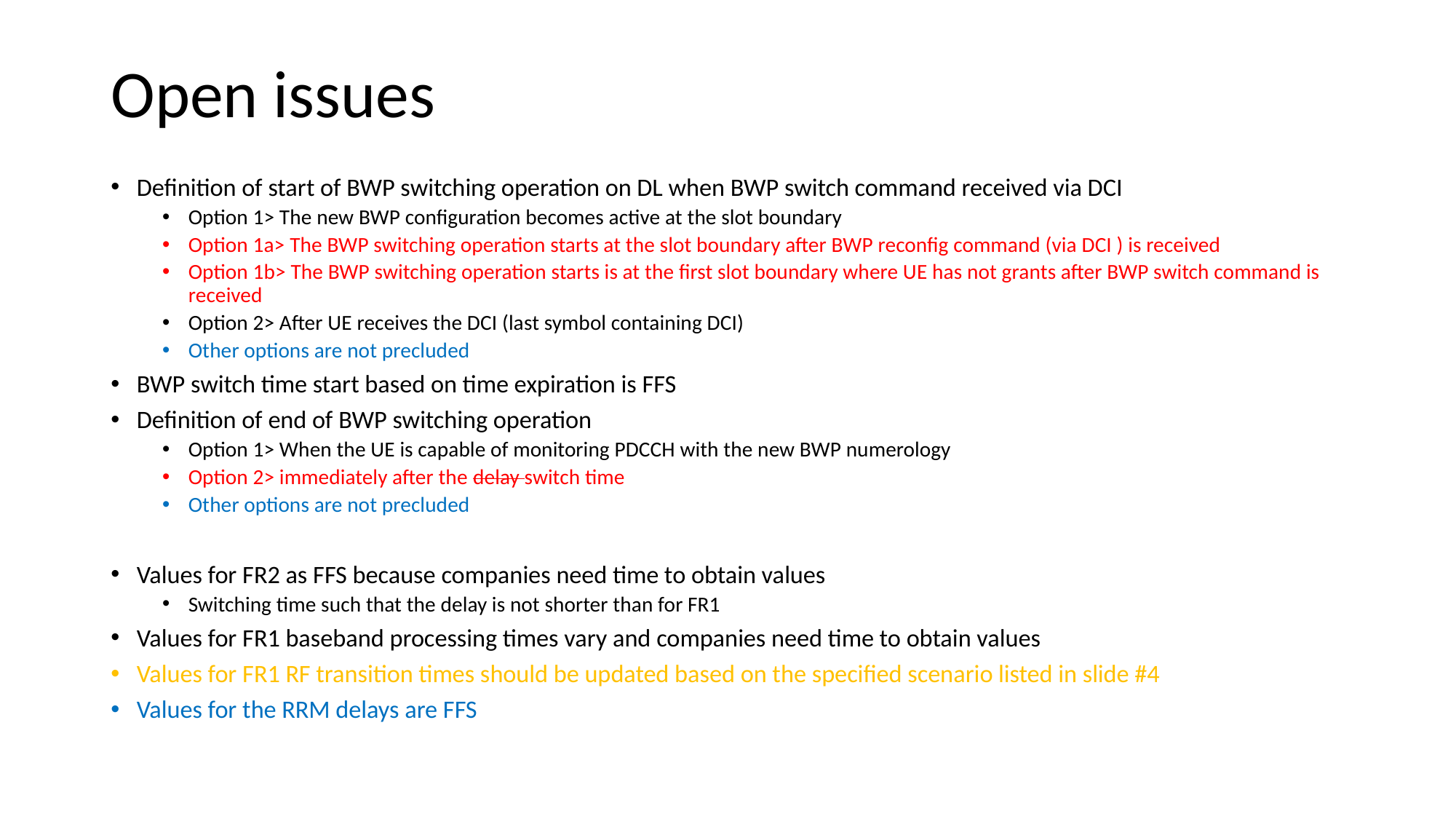

# Open issues
Definition of start of BWP switching operation on DL when BWP switch command received via DCI
Option 1> The new BWP configuration becomes active at the slot boundary
Option 1a> The BWP switching operation starts at the slot boundary after BWP reconfig command (via DCI ) is received
Option 1b> The BWP switching operation starts is at the first slot boundary where UE has not grants after BWP switch command is received
Option 2> After UE receives the DCI (last symbol containing DCI)
Other options are not precluded
BWP switch time start based on time expiration is FFS
Definition of end of BWP switching operation
Option 1> When the UE is capable of monitoring PDCCH with the new BWP numerology
Option 2> immediately after the delay switch time
Other options are not precluded

Values for FR2 as FFS because companies need time to obtain values
Switching time such that the delay is not shorter than for FR1
Values for FR1 baseband processing times vary and companies need time to obtain values
Values for FR1 RF transition times should be updated based on the specified scenario listed in slide #4
Values for the RRM delays are FFS